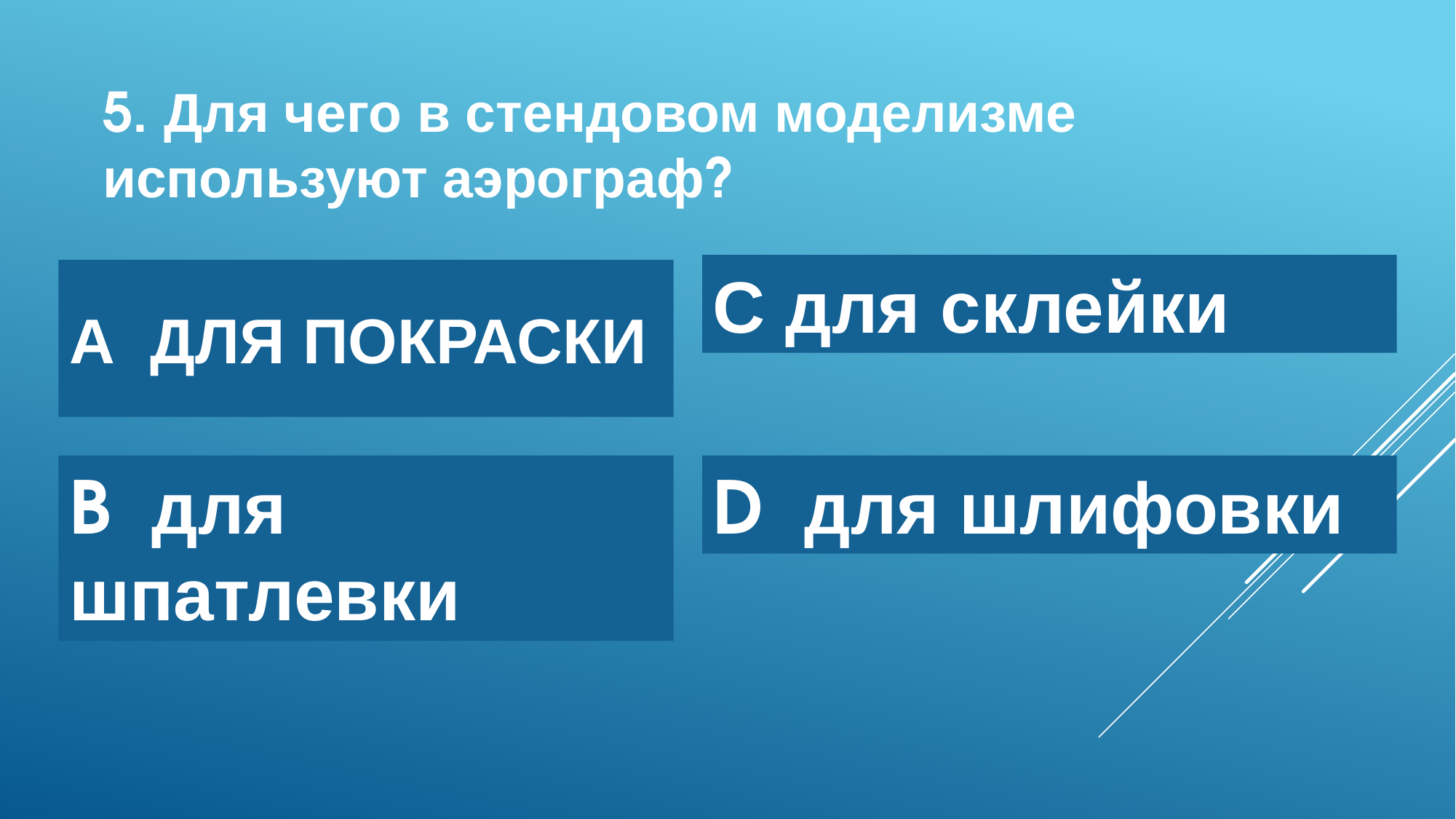

5. Для чего в стендовом моделизме используют аэрограф?
С для склейки
# А  для покраски
B  для шпатлевки
D  для шлифовки